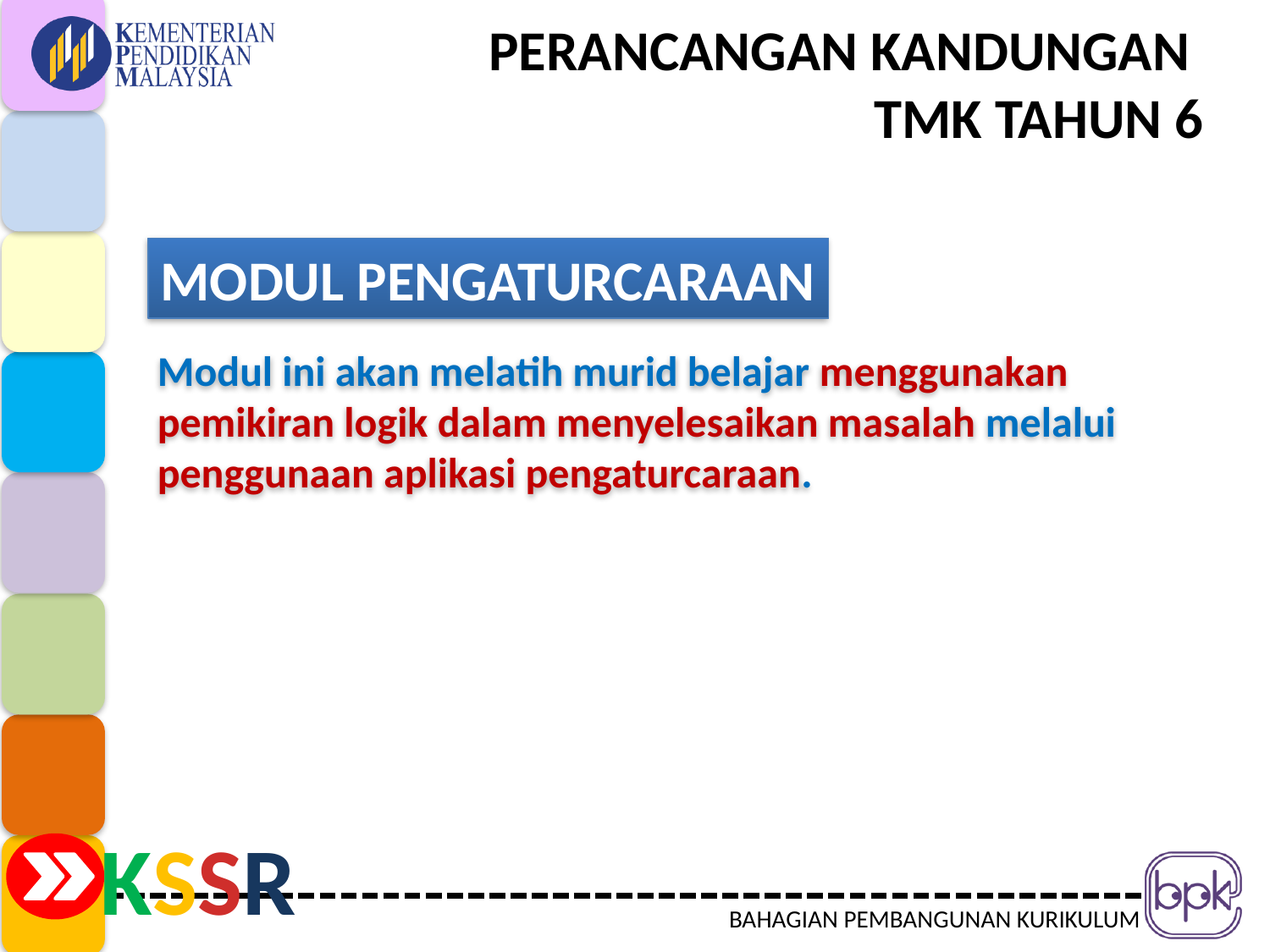

# PERANCANGAN KANDUNGAN TMK TAHUN 6
MODUL PENGATURCARAAN
Modul ini akan melatih murid belajar menggunakan pemikiran logik dalam menyelesaikan masalah melalui penggunaan aplikasi pengaturcaraan.